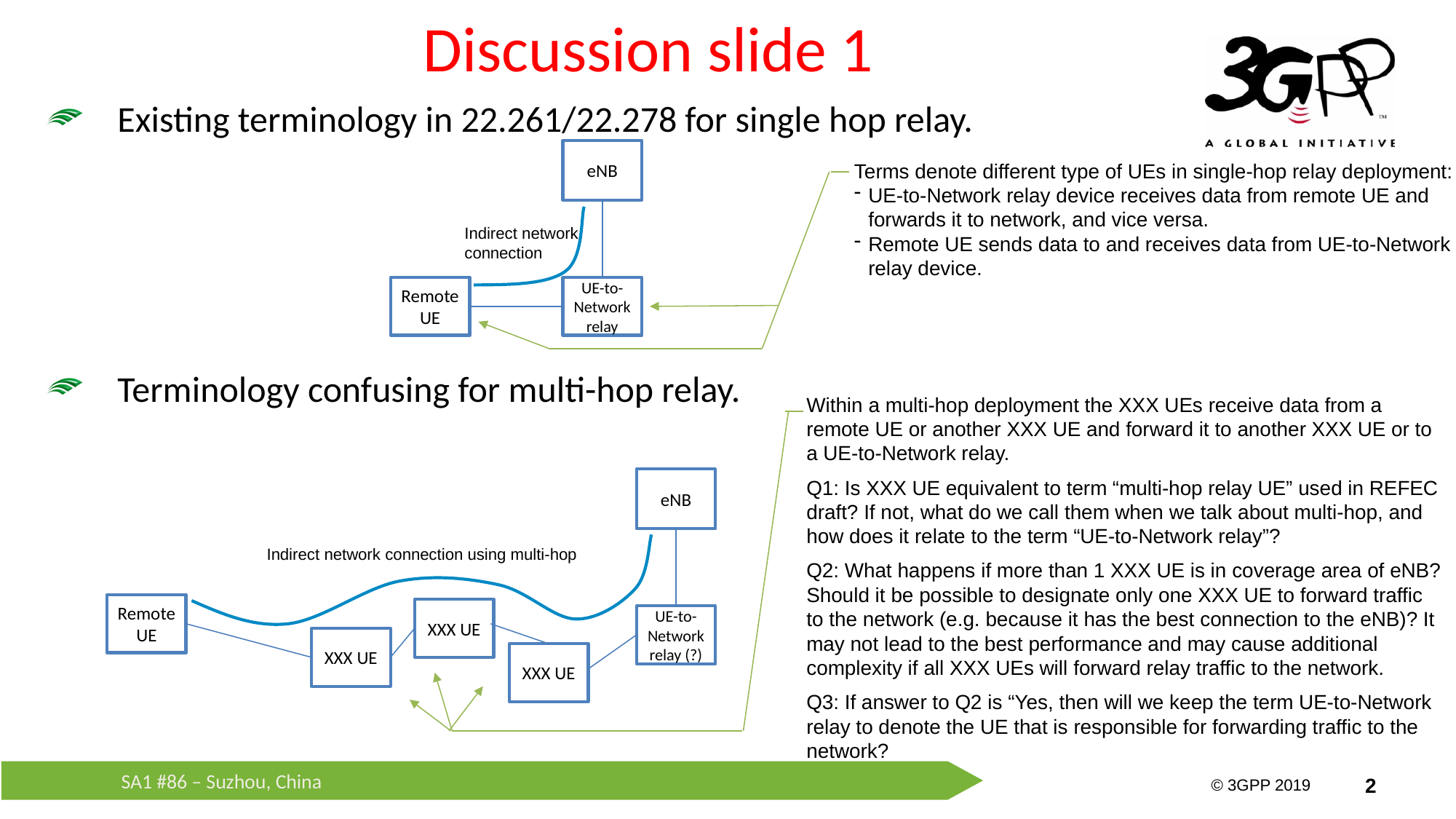

2
# Discussion slide 1
Existing terminology in 22.261/22.278 for single hop relay.

Terminology confusing for multi-hop relay.
eNB
Terms denote different type of UEs in single-hop relay deployment:
UE-to-Network relay device receives data from remote UE and forwards it to network, and vice versa.
Remote UE sends data to and receives data from UE-to-Network relay device.

Indirect network connection
Remote UE
UE-to- Network relay
Within a multi-hop deployment the XXX UEs receive data from a remote UE or another XXX UE and forward it to another XXX UE or to a UE-to-Network relay.
Q1: Is XXX UE equivalent to term “multi-hop relay UE” used in REFEC draft? If not, what do we call them when we talk about multi-hop, and how does it relate to the term “UE-to-Network relay”?
Q2: What happens if more than 1 XXX UE is in coverage area of eNB? Should it be possible to designate only one XXX UE to forward traffic to the network (e.g. because it has the best connection to the eNB)? It may not lead to the best performance and may cause additional complexity if all XXX UEs will forward relay traffic to the network.
Q3: If answer to Q2 is “Yes, then will we keep the term UE-to-Network relay to denote the UE that is responsible for forwarding traffic to the network?
eNB

Indirect network connection using multi-hop
Remote UE
XXX UE
UE-to- Network relay (?)
XXX UE
XXX UE